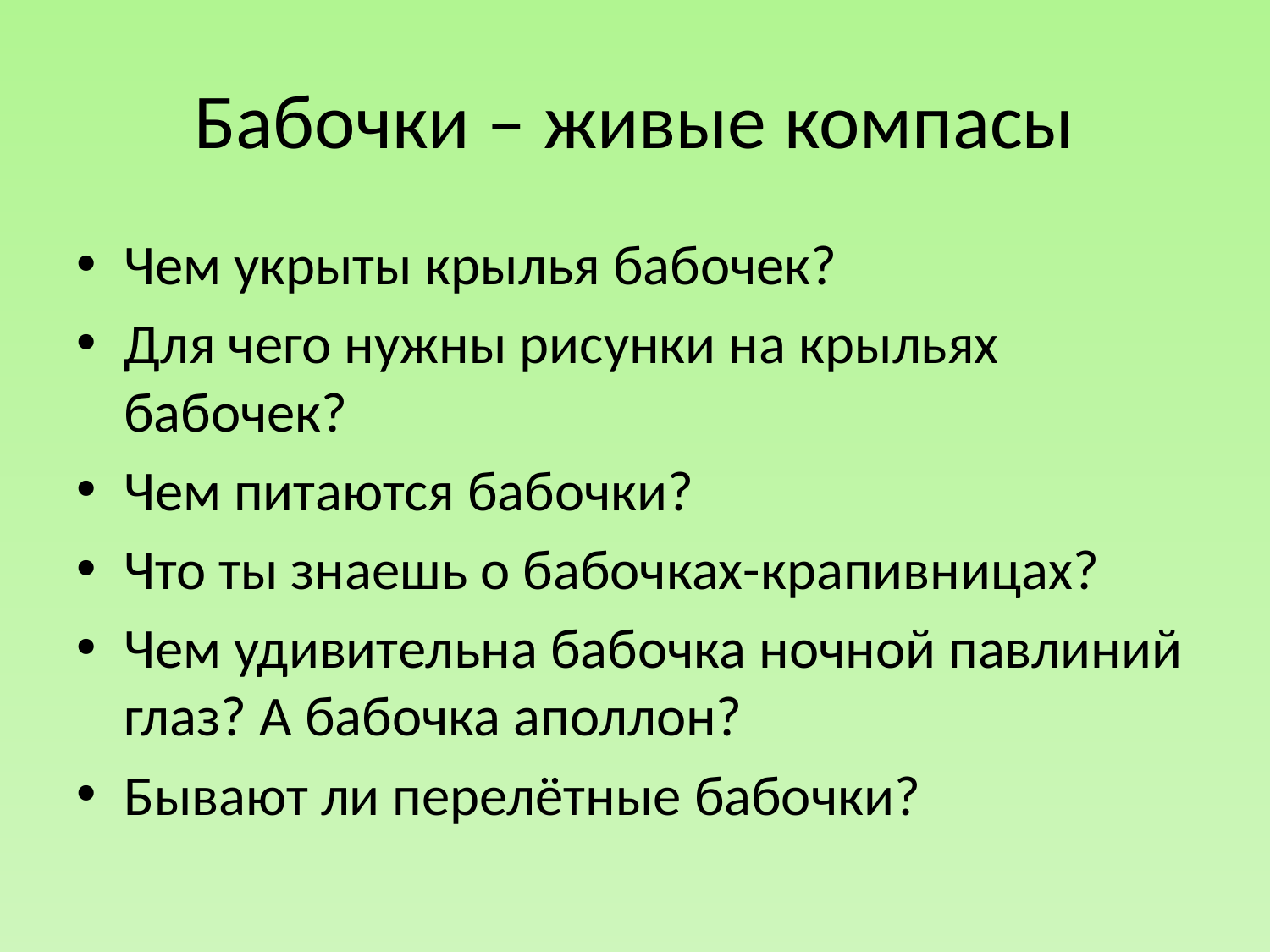

# Бабочки – живые компасы
Чем укрыты крылья бабочек?
Для чего нужны рисунки на крыльях бабочек?
Чем питаются бабочки?
Что ты знаешь о бабочках-крапивницах?
Чем удивительна бабочка ночной павлиний глаз? А бабочка аполлон?
Бывают ли перелётные бабочки?